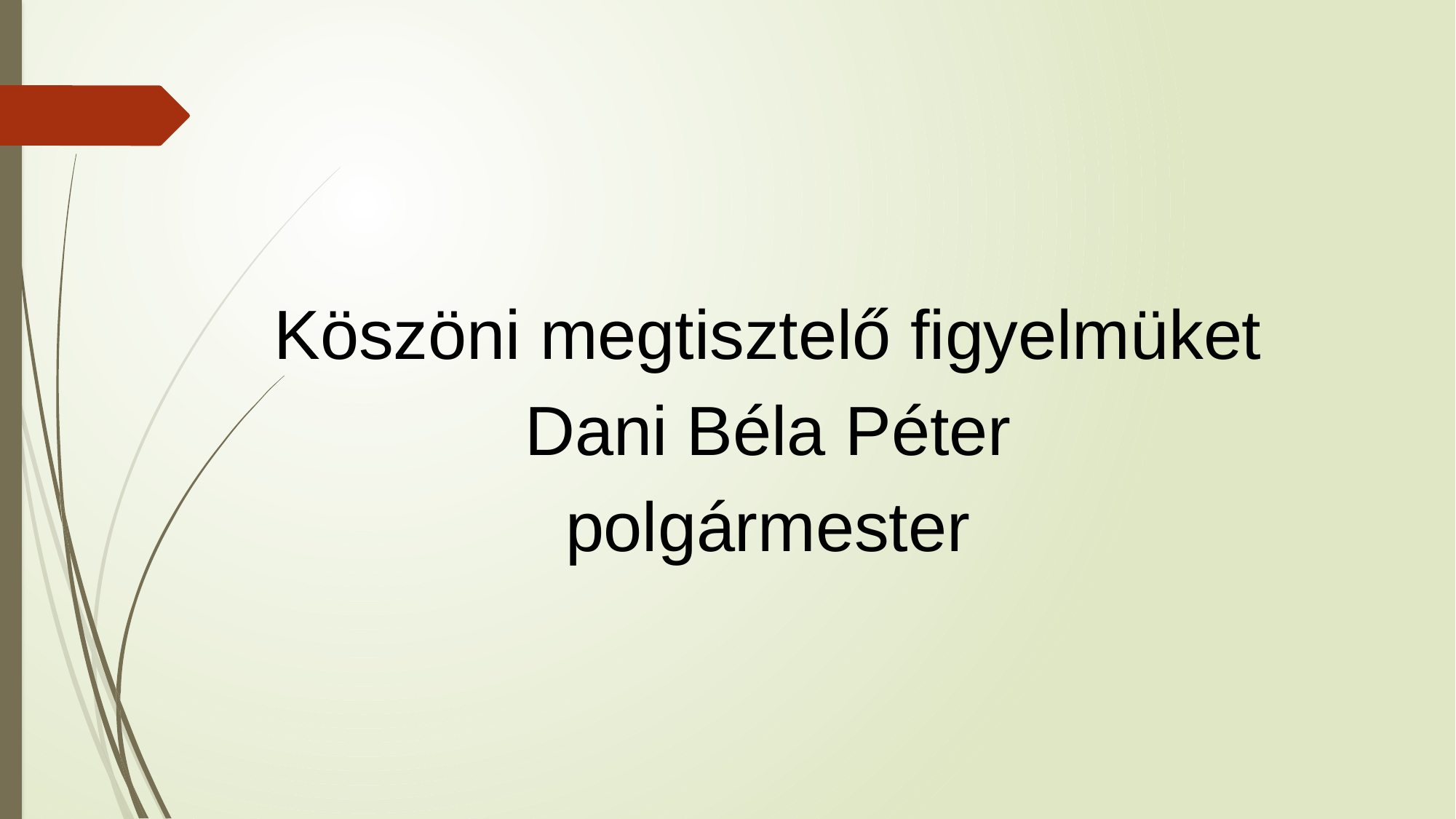

Köszöni megtisztelő figyelmüket
Dani Béla Péter
polgármester